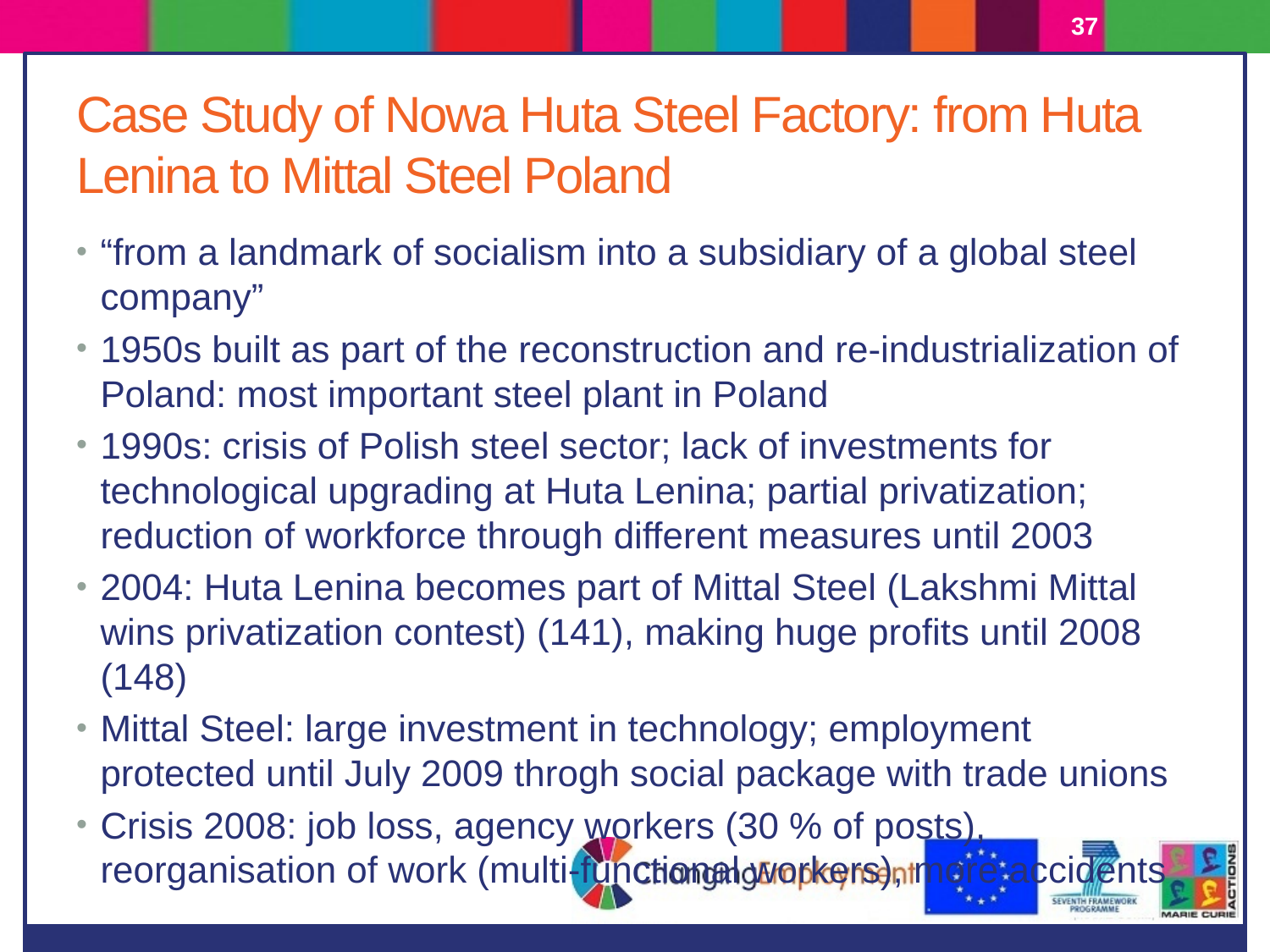

37
# Case Study of Nowa Huta Steel Factory: from Huta Lenina to Mittal Steel Poland
“from a landmark of socialism into a subsidiary of a global steel company”
1950s built as part of the reconstruction and re-industrialization of Poland: most important steel plant in Poland
1990s: crisis of Polish steel sector; lack of investments for technological upgrading at Huta Lenina; partial privatization; reduction of workforce through different measures until 2003
2004: Huta Lenina becomes part of Mittal Steel (Lakshmi Mittal wins privatization contest) (141), making huge profits until 2008 (148)
Mittal Steel: large investment in technology; employment protected until July 2009 throgh social package with trade unions
Crisis 2008: job loss, agency workers (30 % of posts), reorganisation of work (multi-functional workers), more accidents